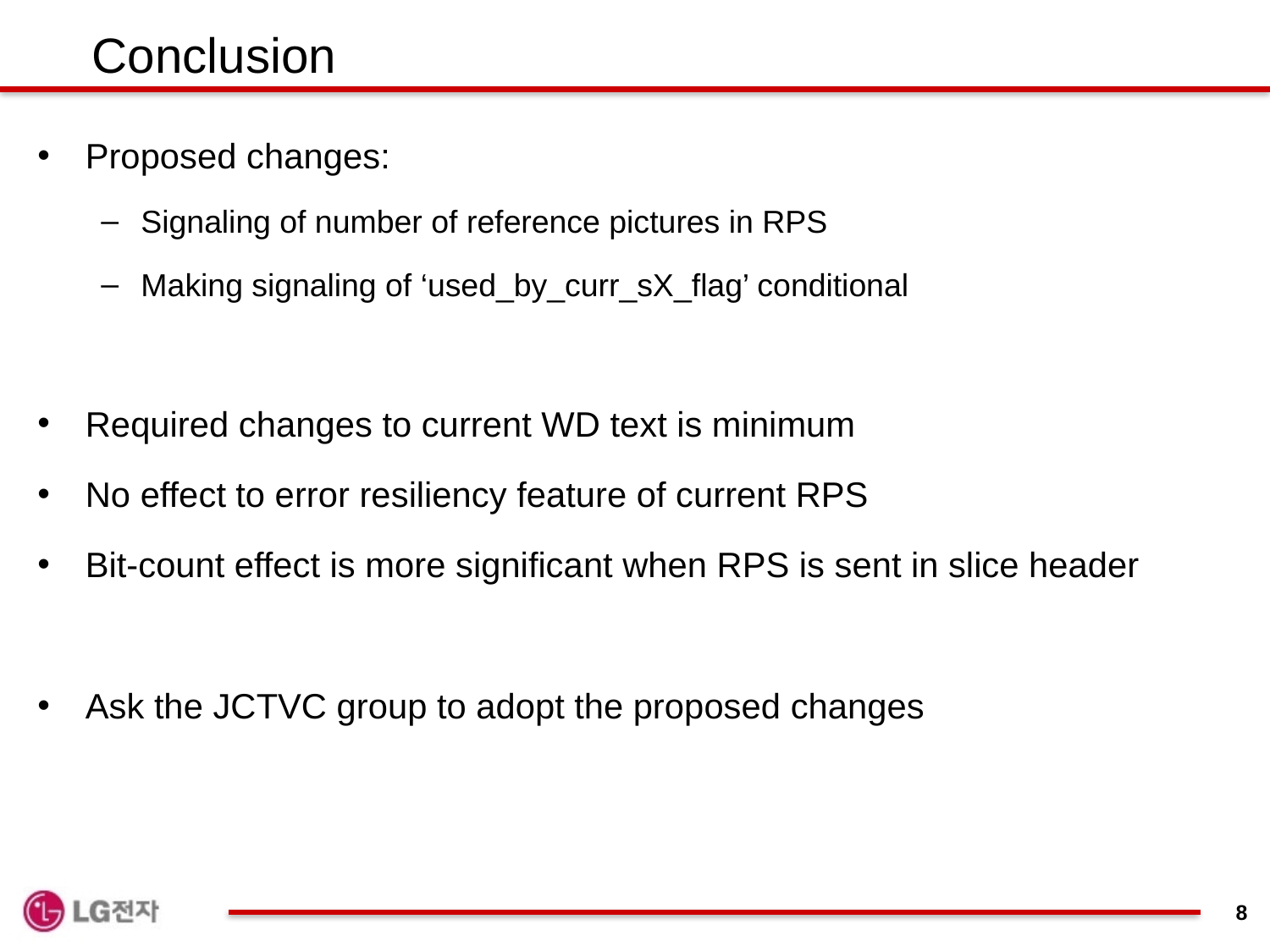

# Conclusion
Proposed changes:
Signaling of number of reference pictures in RPS
Making signaling of ‘used_by_curr_sX_flag’ conditional

Required changes to current WD text is minimum
No effect to error resiliency feature of current RPS
Bit-count effect is more significant when RPS is sent in slice header

Ask the JCTVC group to adopt the proposed changes

8